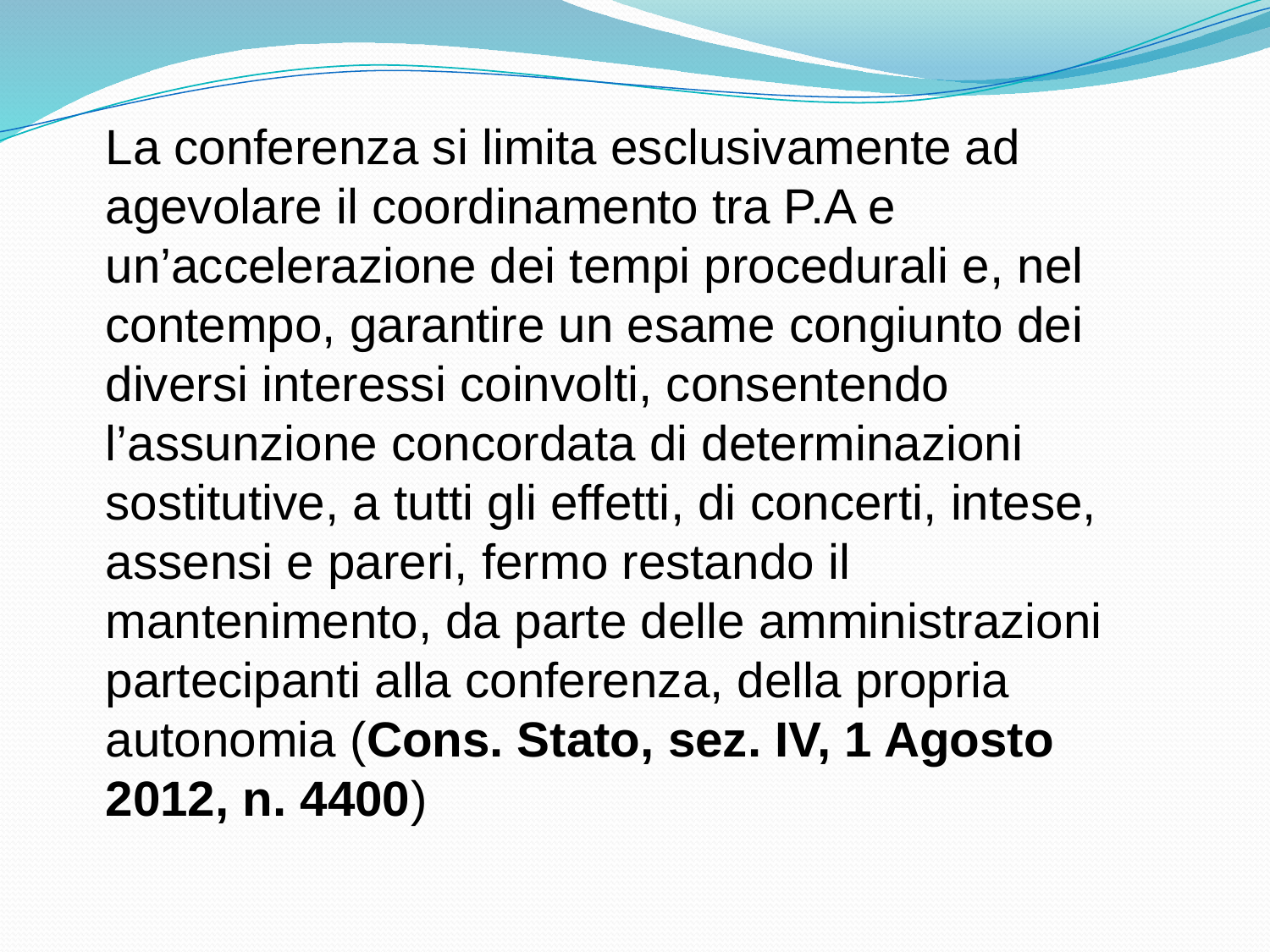

La conferenza si limita esclusivamente ad agevolare il coordinamento tra P.A e un’accelerazione dei tempi procedurali e, nel contempo, garantire un esame congiunto dei diversi interessi coinvolti, consentendo l’assunzione concordata di determinazioni sostitutive, a tutti gli effetti, di concerti, intese, assensi e pareri, fermo restando il mantenimento, da parte delle amministrazioni partecipanti alla conferenza, della propria autonomia (Cons. Stato, sez. IV, 1 Agosto 2012, n. 4400)